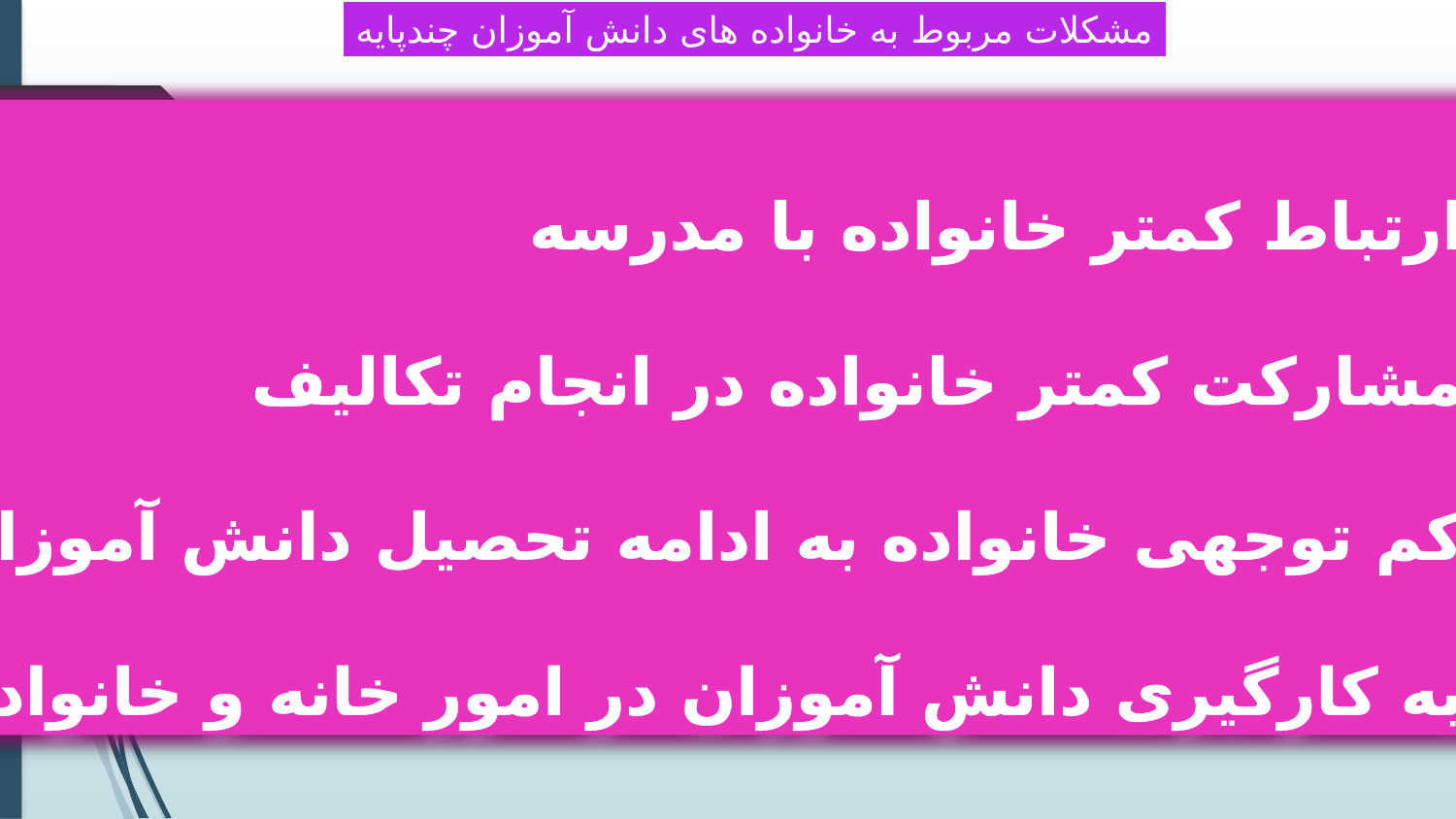

مشکلات مربوط به خانواده های دانش آموزان چندپایه
ارتباط کمتر خانواده با مدرسه
مشارکت کمتر خانواده در انجام تکالیف
کم توجهی خانواده به ادامه تحصیل دانش آموزان
به کارگیری دانش آموزان در امور خانه و خانواده